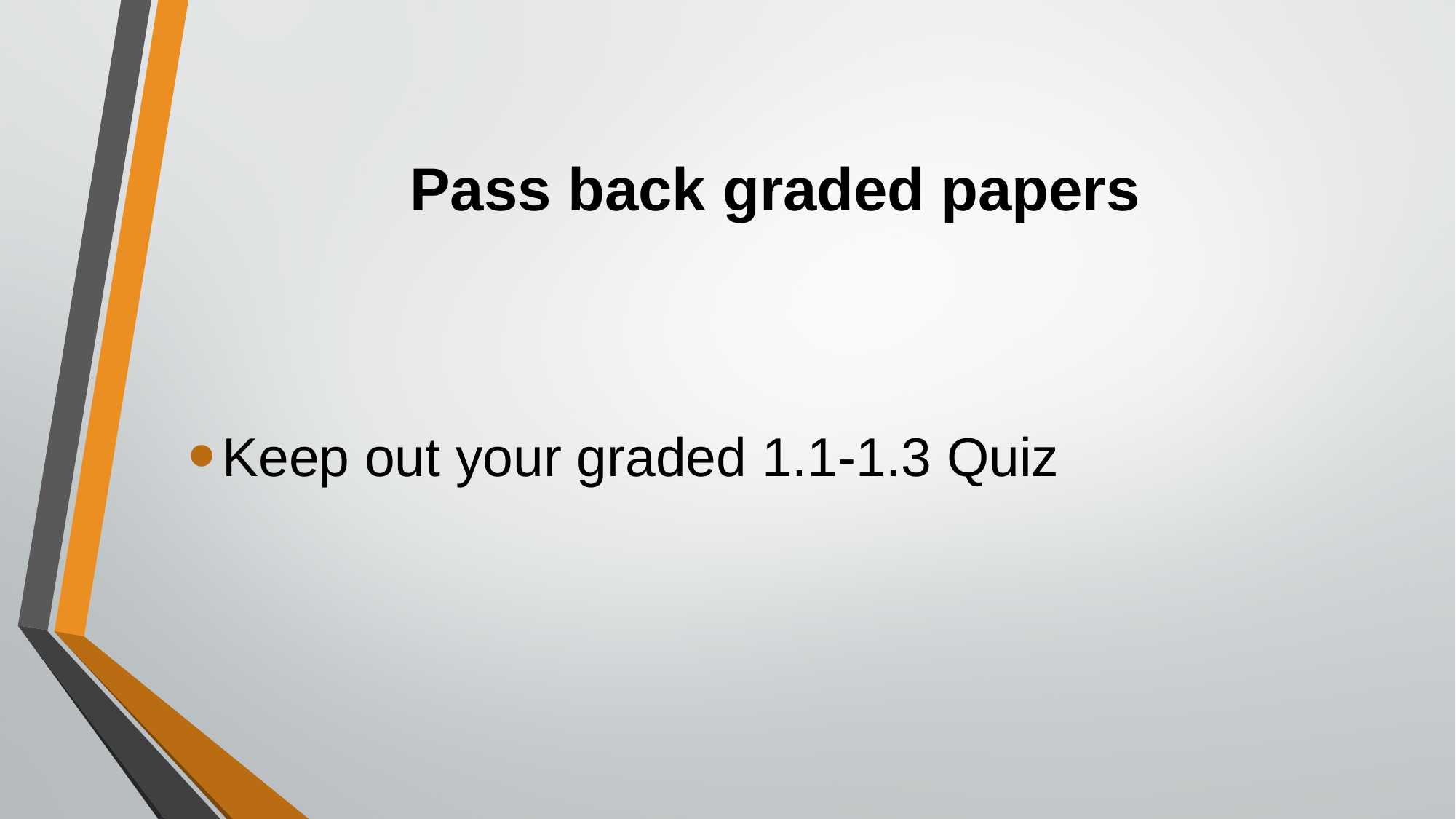

# Pass back graded papers
Keep out your graded 1.1-1.3 Quiz